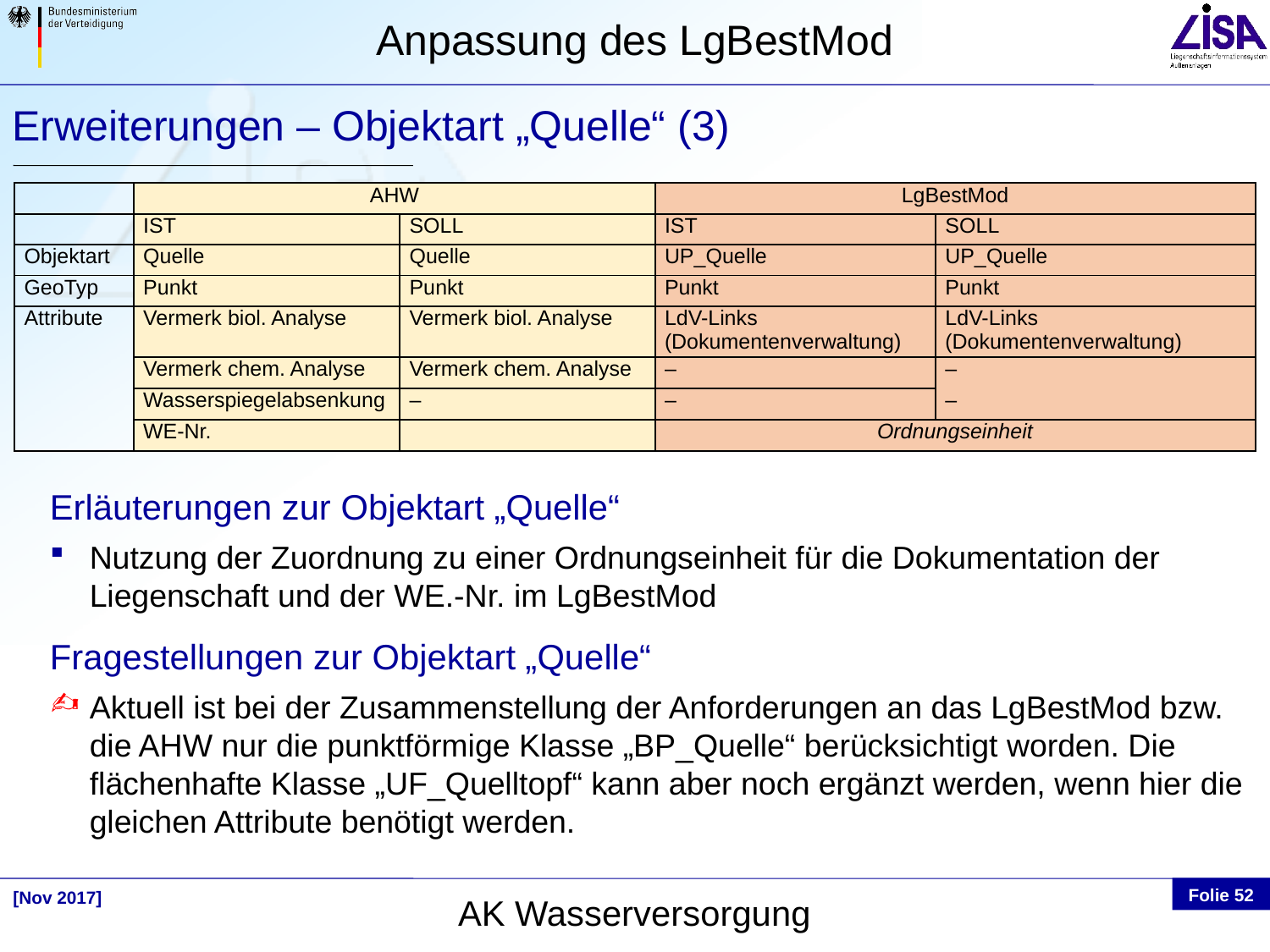

Erweiterungen – Objektart „Quelle“ (3)

|  | AHW |  | LgBestMod |  |
| --- | --- | --- | --- | --- |
|  | IST | SOLL | IST | SOLL |
| Objektart | Quelle | Quelle | UP\_Quelle | UP\_Quelle |
| GeoTyp | Punkt | Punkt | Punkt | Punkt |
| Attribute | Vermerk biol. Analyse | Vermerk biol. Analyse | LdV-Links (Dokumentenverwaltung) | LdV-Links (Dokumentenverwaltung) |
|  | Vermerk chem. Analyse | Vermerk chem. Analyse | – | – |
|  | Wasserspiegelabsenkung | – | – | – |
|  | WE-Nr. |  | Ordnungseinheit |  |
Erläuterungen zur Objektart „Quelle“
Nutzung der Zuordnung zu einer Ordnungseinheit für die Dokumentation der Liegenschaft und der WE.-Nr. im LgBestMod
Fragestellungen zur Objektart „Quelle“
Aktuell ist bei der Zusammenstellung der Anforderungen an das LgBestMod bzw. die AHW nur die punktförmige Klasse „BP_Quelle“ berücksichtigt worden. Die flächenhafte Klasse „UF_Quelltopf“ kann aber noch ergänzt werden, wenn hier die gleichen Attribute benötigt werden.